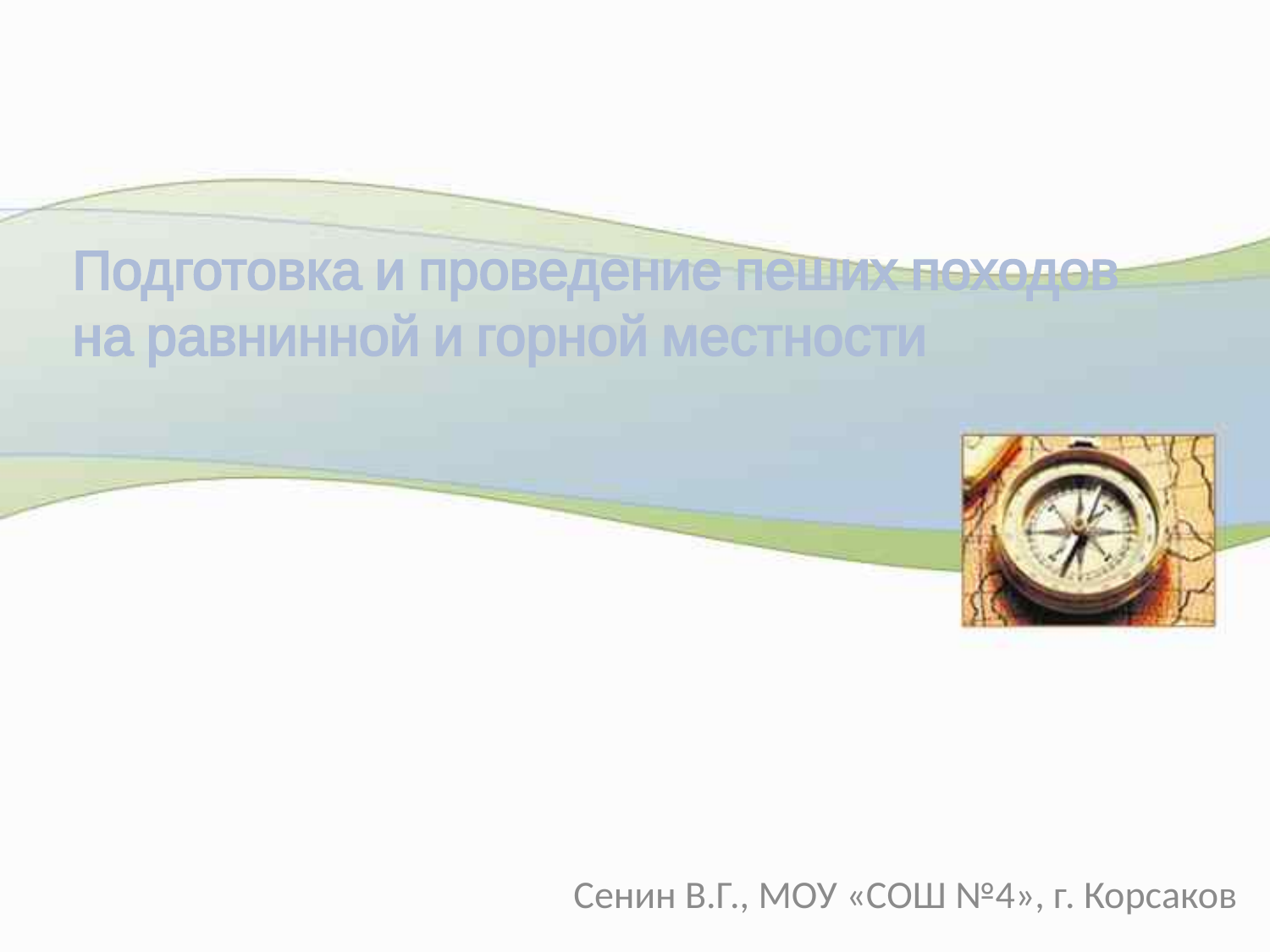

# Подготовка и проведение пеших походов на равнинной и горной местности
Сенин В.Г., МОУ «СОШ №4», г. Корсаков